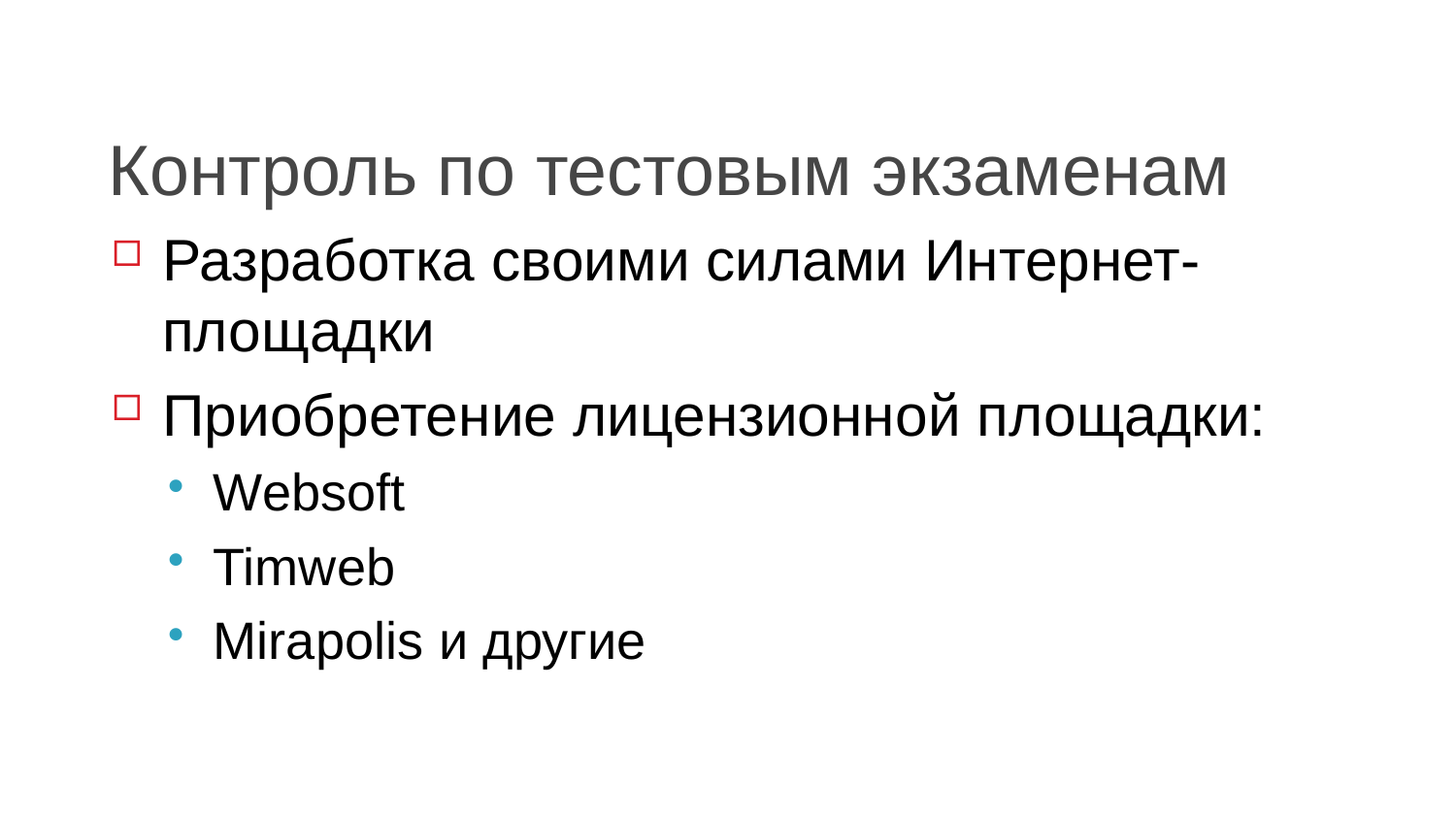

# Контроль по тестовым экзаменам
Разработка своими силами Интернет-площадки
Приобретение лицензионной площадки:
Websoft
Timweb
Mirapolis и другие